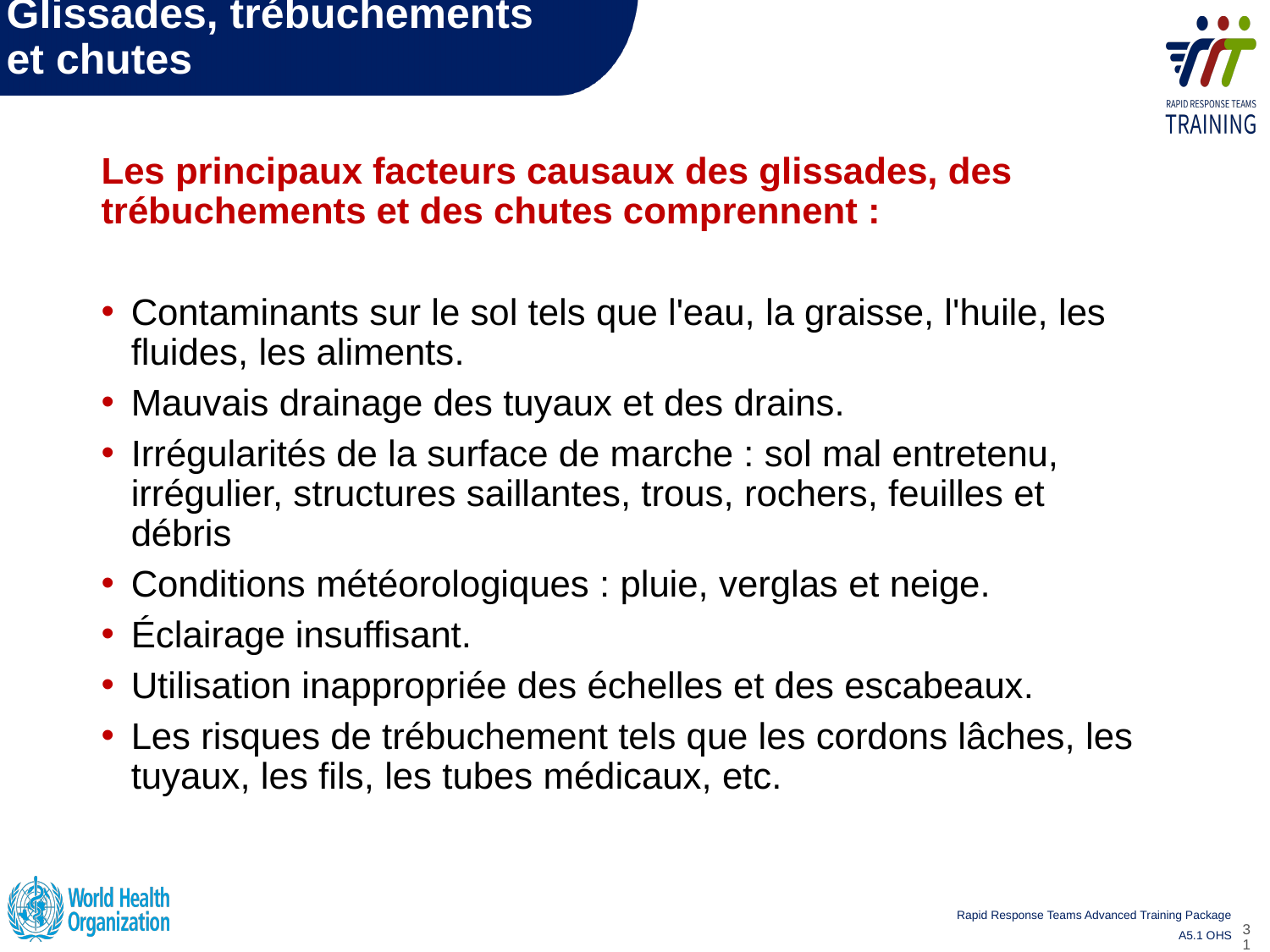

# Glissades, trébuchements et chutes
Les principaux facteurs causaux des glissades, des trébuchements et des chutes comprennent :

Contaminants sur le sol tels que l'eau, la graisse, l'huile, les fluides, les aliments.
Mauvais drainage des tuyaux et des drains.
Irrégularités de la surface de marche : sol mal entretenu, irrégulier, structures saillantes, trous, rochers, feuilles et débris
Conditions météorologiques : pluie, verglas et neige.
Éclairage insuffisant.
Utilisation inappropriée des échelles et des escabeaux.
Les risques de trébuchement tels que les cordons lâches, les tuyaux, les fils, les tubes médicaux, etc.
31